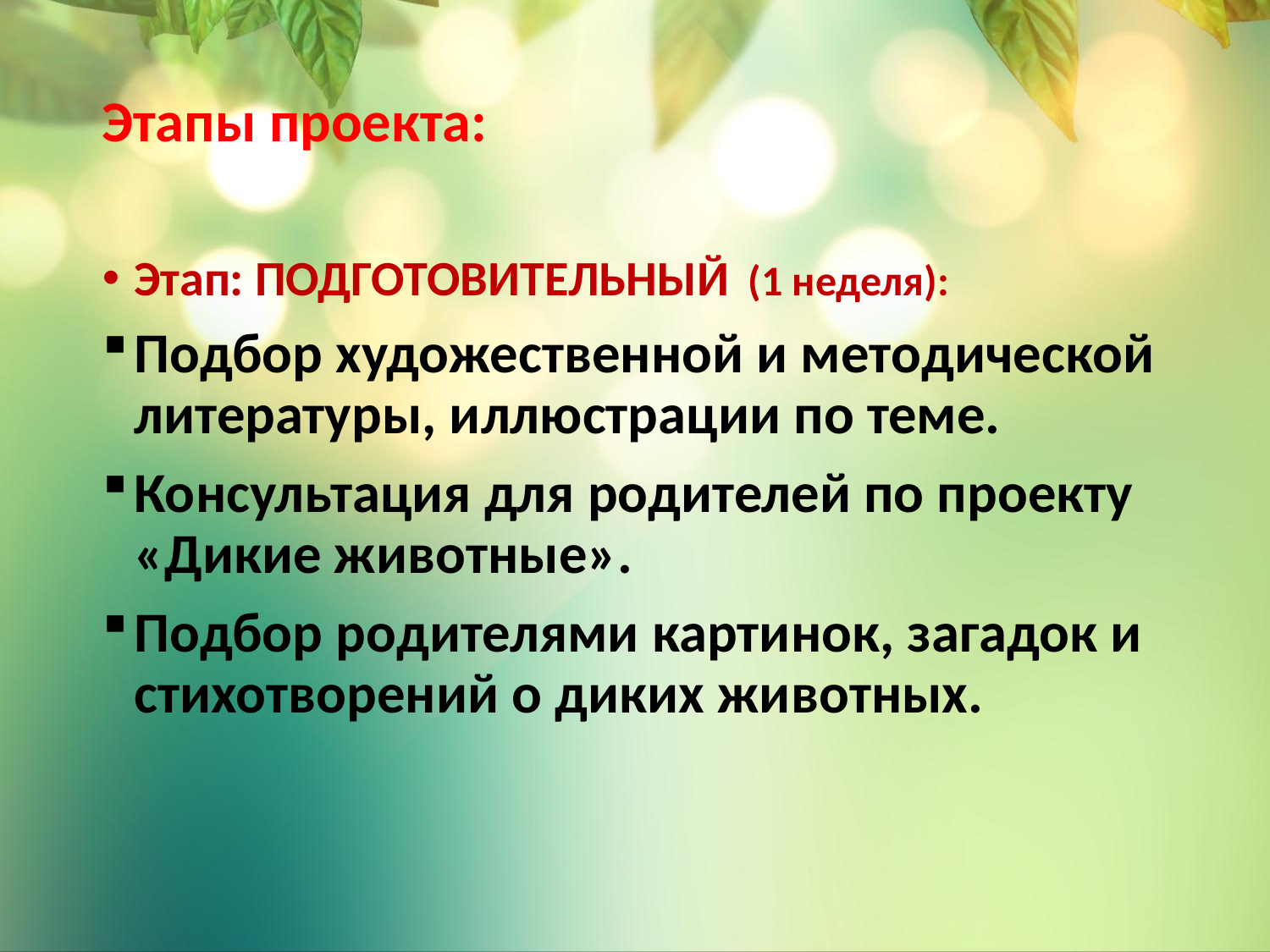

# Этапы проекта:

Этап: ПОДГОТОВИТЕЛЬНЫЙ  (1 неделя):
Подбор художественной и методической литературы, иллюстрации по теме.
Консультация для родителей по проекту «Дикие животные».
Подбор родителями картинок, загадок и стихотворений о диких животных.